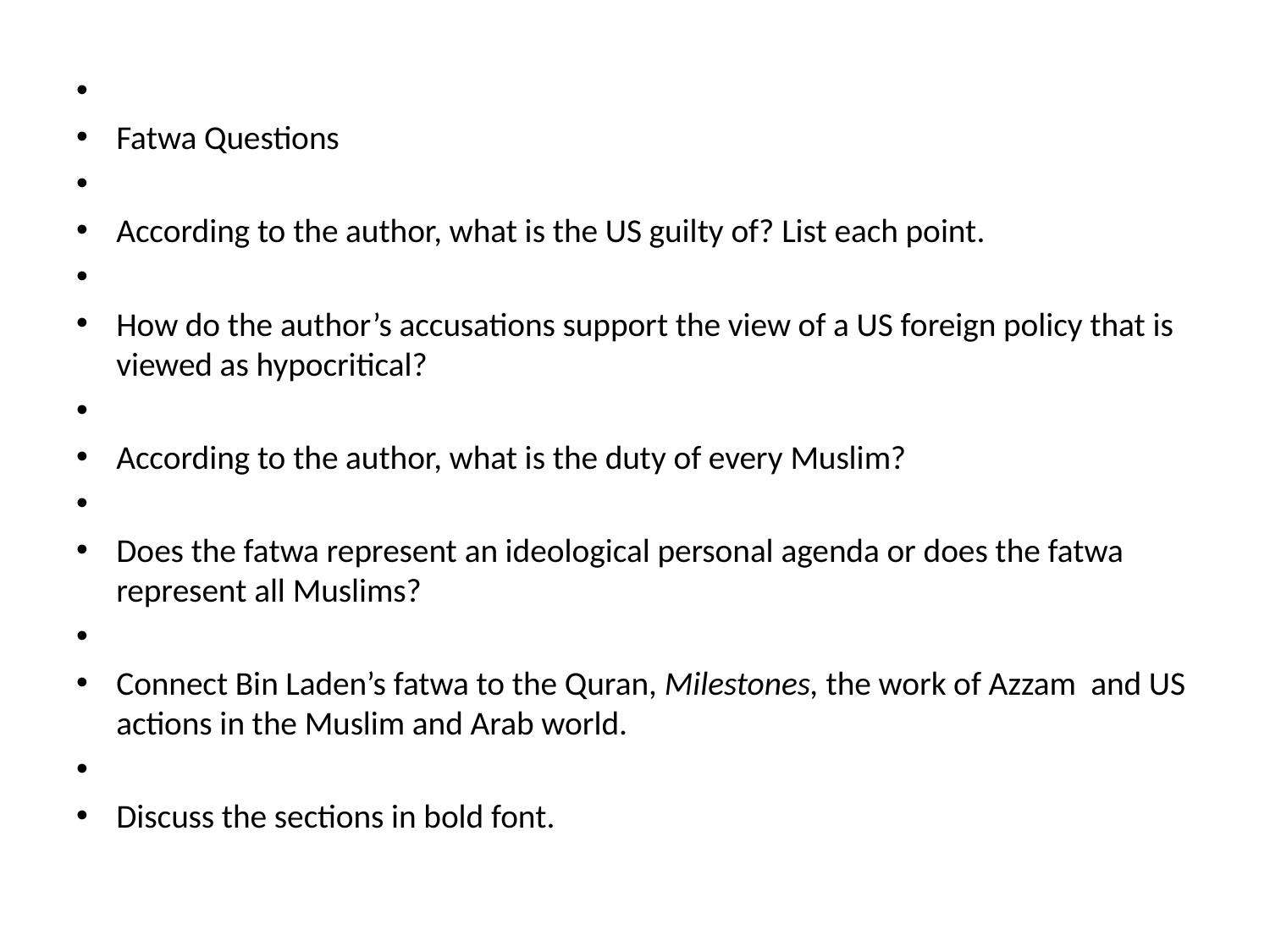

Fatwa Questions

According to the author, what is the US guilty of? List each point.

How do the author’s accusations support the view of a US foreign policy that is viewed as hypocritical?

According to the author, what is the duty of every Muslim?

Does the fatwa represent an ideological personal agenda or does the fatwa represent all Muslims?

Connect Bin Laden’s fatwa to the Quran, Milestones, the work of Azzam  and US actions in the Muslim and Arab world.

Discuss the sections in bold font.